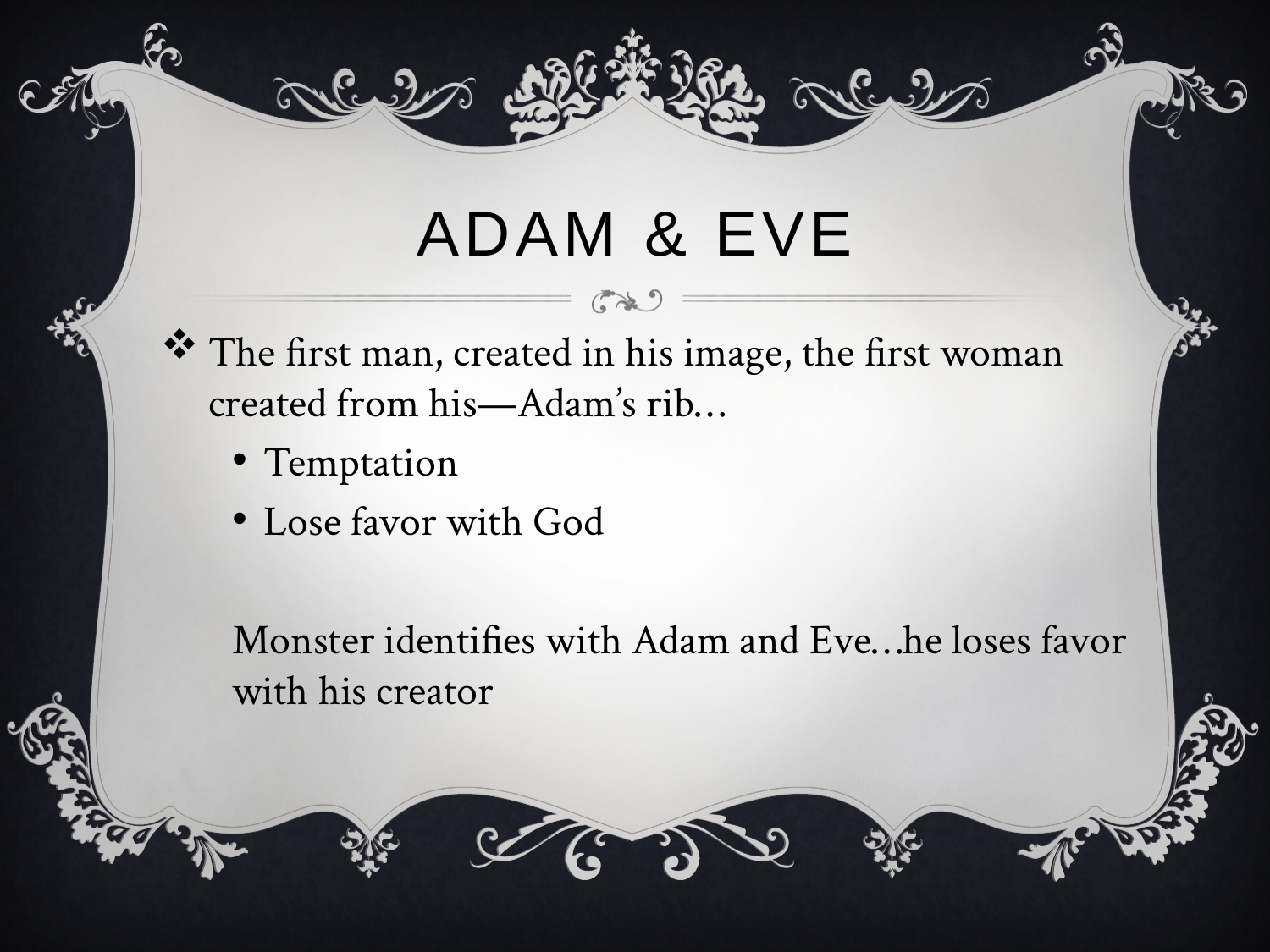

# Adam & eve
The first man, created in his image, the first woman created from his—Adam’s rib…
Temptation
Lose favor with God

Monster identifies with Adam and Eve…he loses favor with his creator